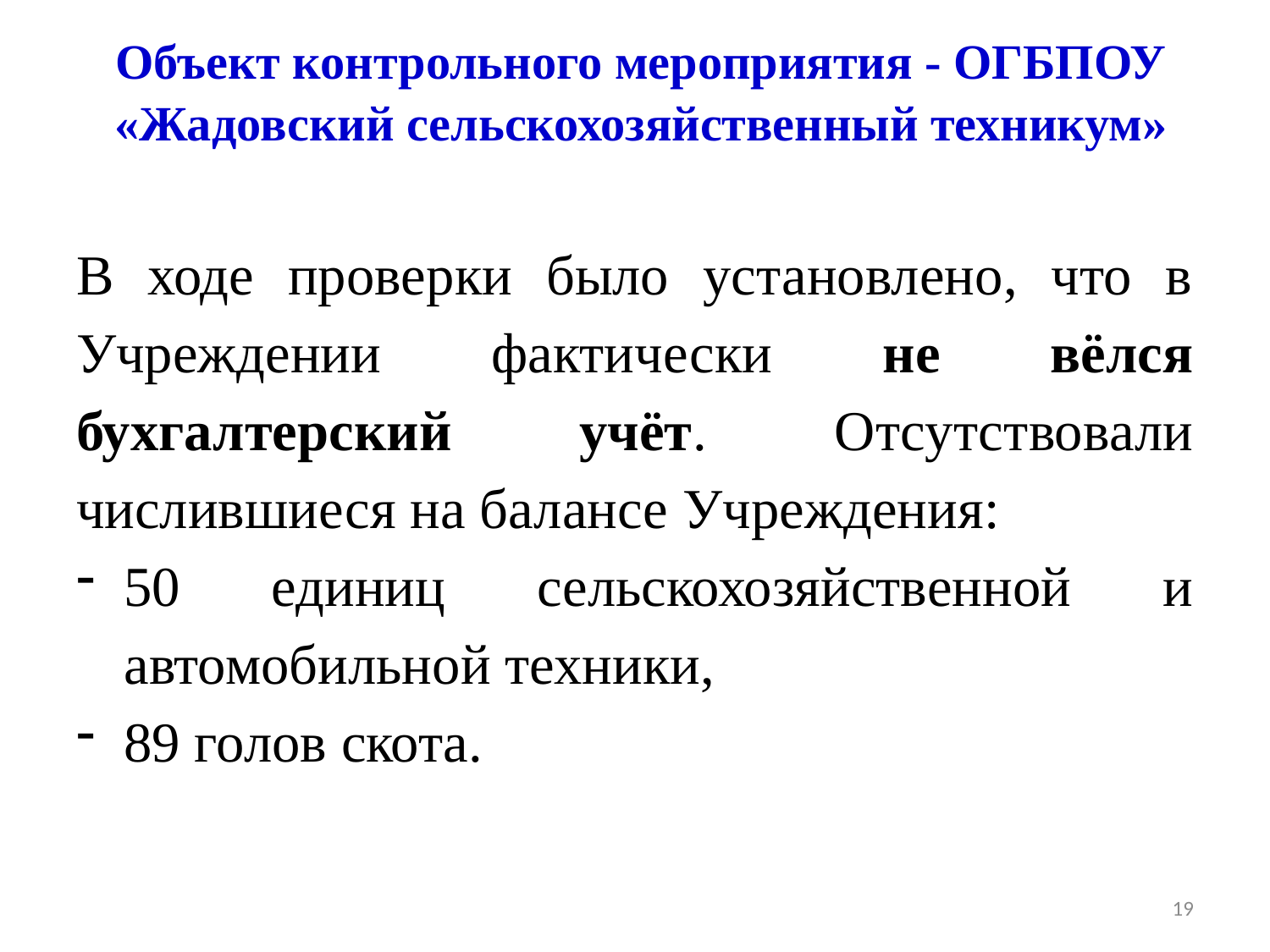

# Объект контрольного мероприятия - ОГБПОУ «Жадовский сельскохозяйственный техникум»
В ходе проверки было установлено, что в Учреждении фактически не вёлся бухгалтерский учёт. Отсутствовали числившиеся на балансе Учреждения:
50 единиц сельскохозяйственной и автомобильной техники,
89 голов скота.

19